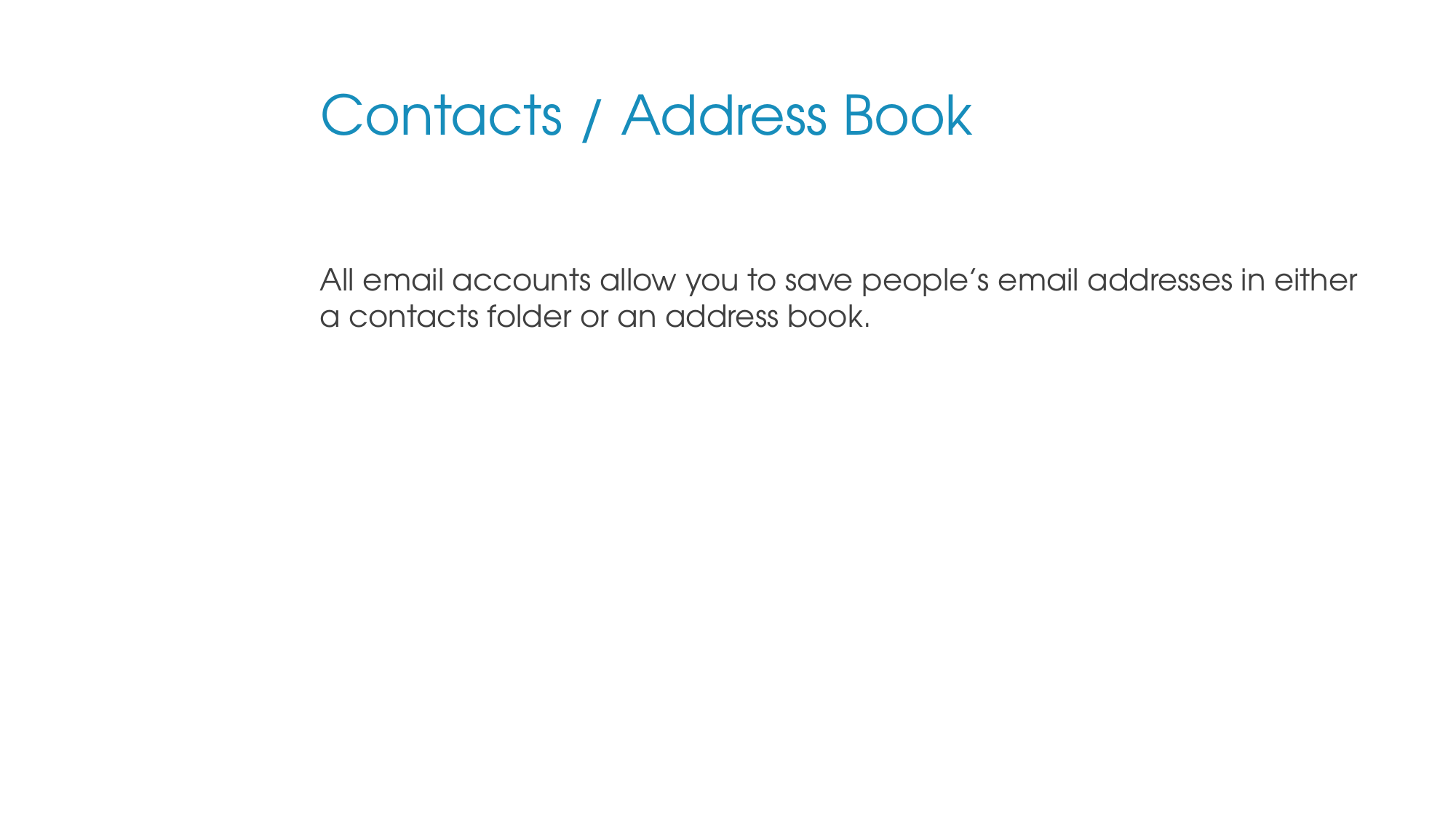

# Contacts / Address Book
All email accounts allow you to save people’s email addresses in either a contacts folder or an address book.